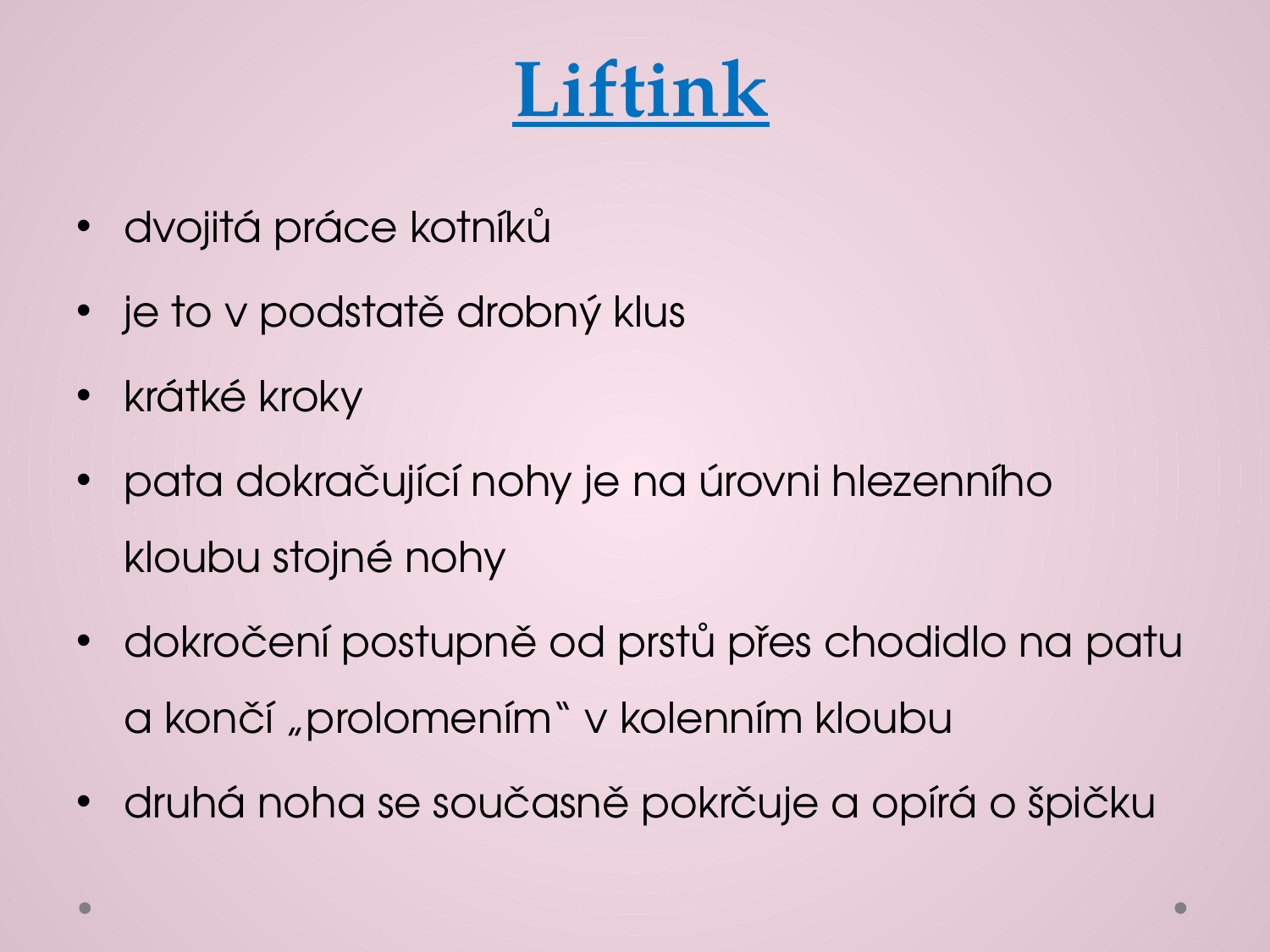

# Liftink
dvojitá práce kotníků
je to v podstatě drobný klus
krátké kroky
pata dokračující nohy je na úrovni hlezenního kloubu stojné nohy
dokročení postupně od prstů přes chodidlo na patu a končí „prolomením“ v kolenním kloubu
druhá noha se současně pokrčuje a opírá o špičku